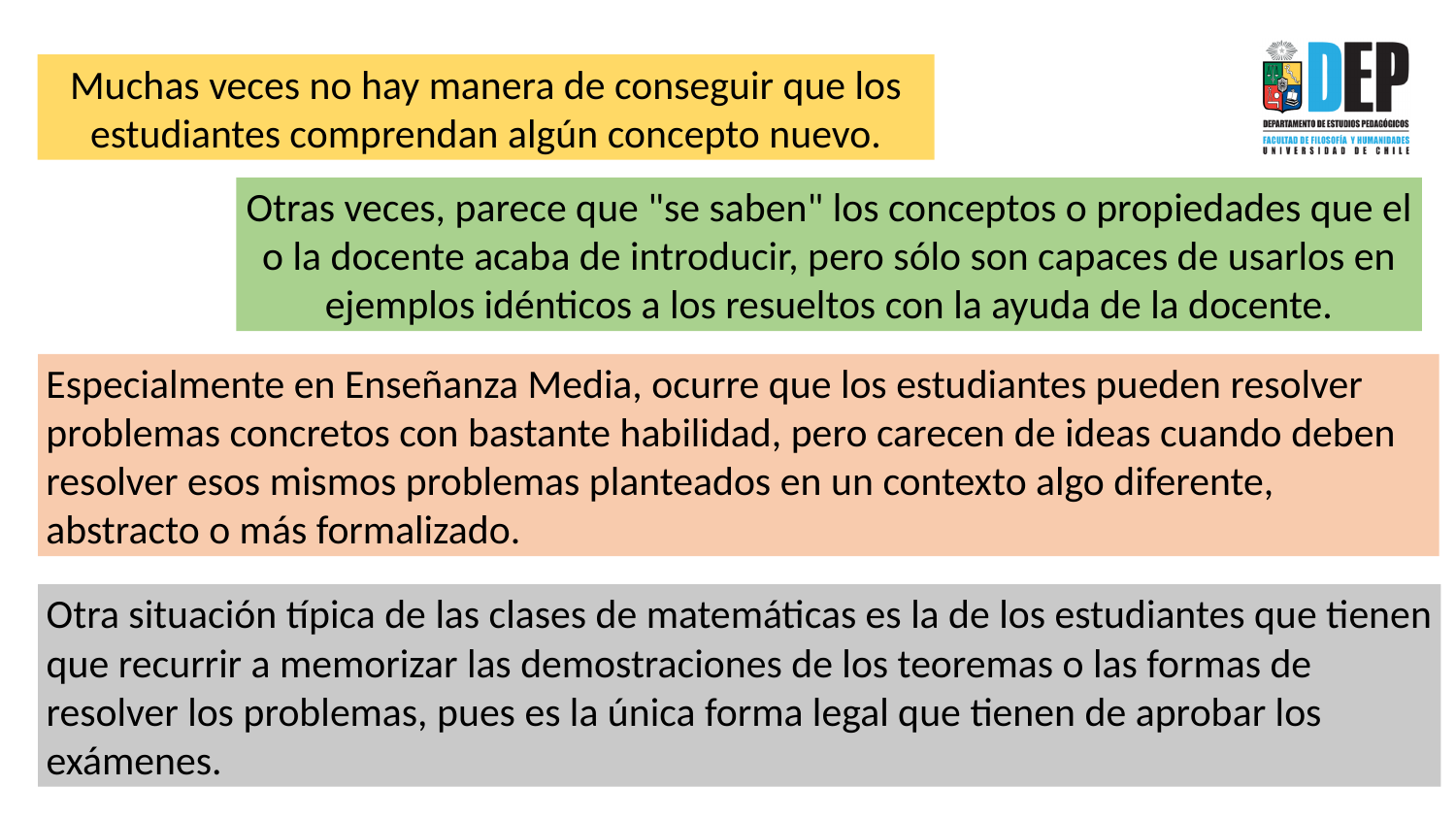

Muchas veces no hay manera de conseguir que los estudiantes comprendan algún concepto nuevo.
Otras veces, parece que "se saben" los conceptos o propiedades que el o la docente acaba de introducir, pero sólo son capaces de usarlos en ejemplos idénticos a los resueltos con la ayuda de la docente.
Especialmente en Enseñanza Media, ocurre que los estudiantes pueden resolver problemas concretos con bastante habilidad, pero carecen de ideas cuando deben resolver esos mismos problemas planteados en un contexto algo diferente, abstracto o más formalizado.
Otra situación típica de las clases de matemáticas es la de los estudiantes que tienen que recurrir a memorizar las demostraciones de los teoremas o las formas de resolver los problemas, pues es la única forma legal que tienen de aprobar los exámenes.